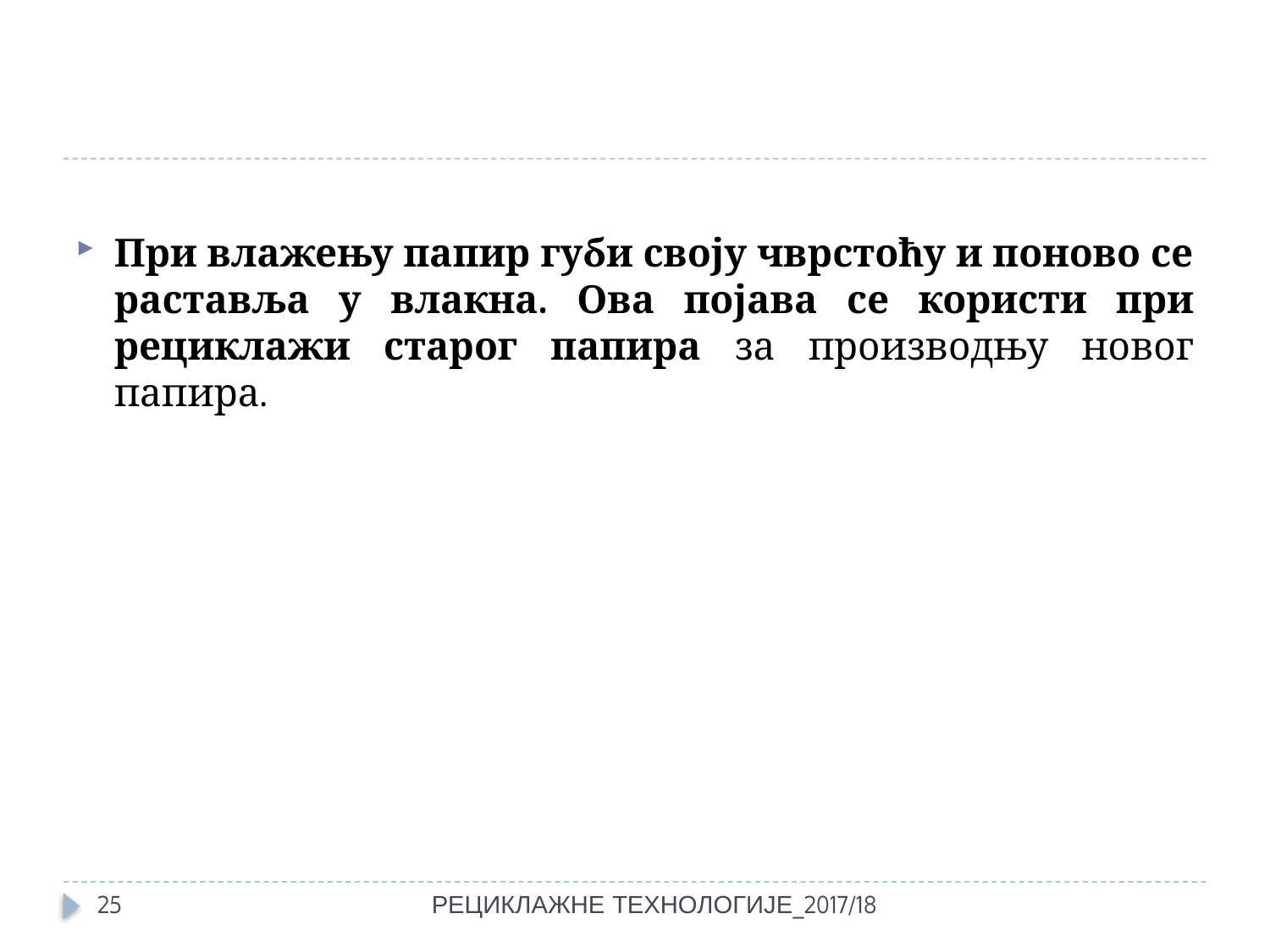

#

При влажењу папир губи своју чврстоћу и поново се раставља у влакна. Ова појава се користи при рециклажи старог папира за производњу новог папира.
25
РЕЦИКЛАЖНЕ ТЕХНОЛОГИЈЕ_2017/18